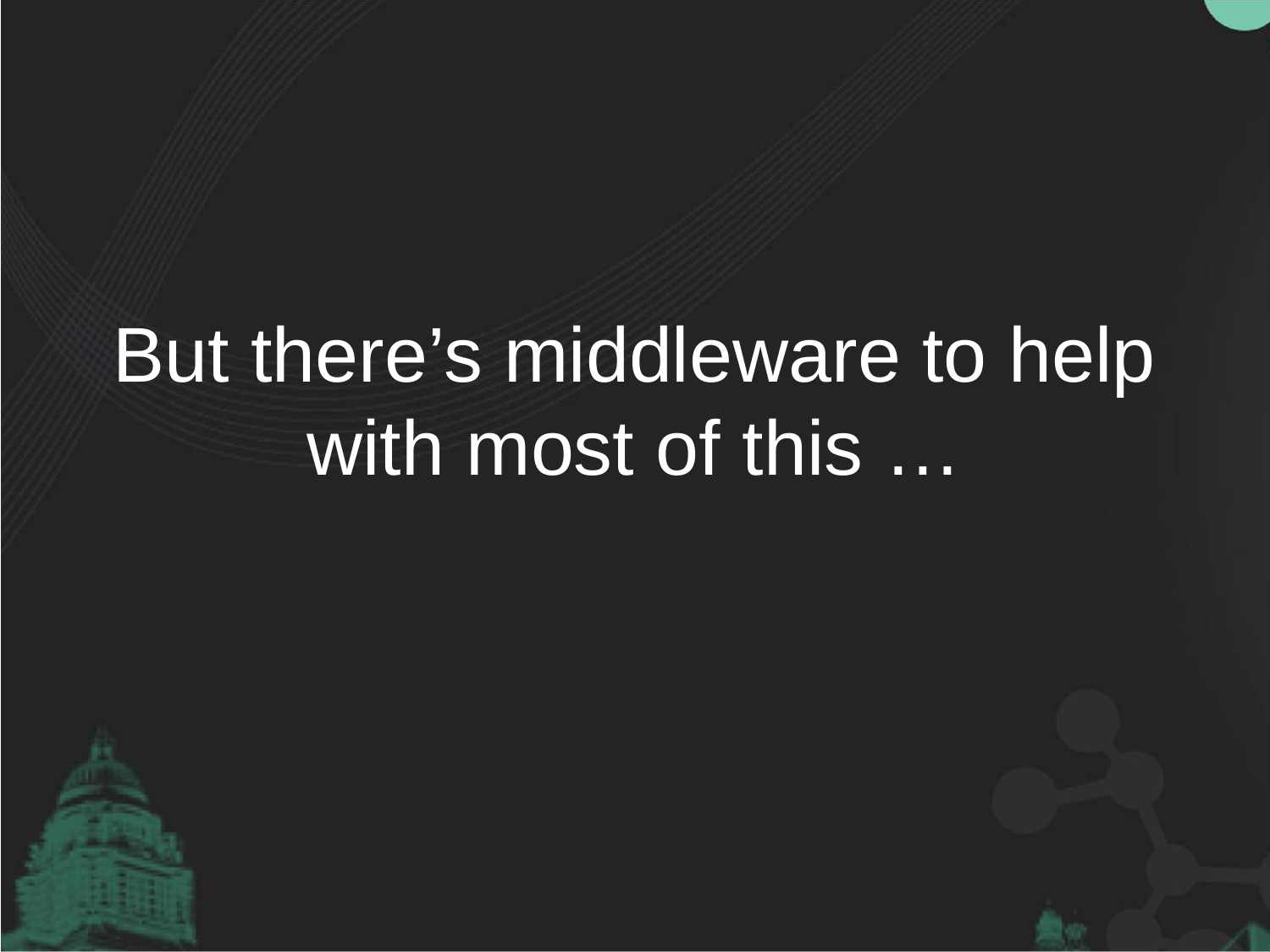

# But there’s middleware to help with most of this …